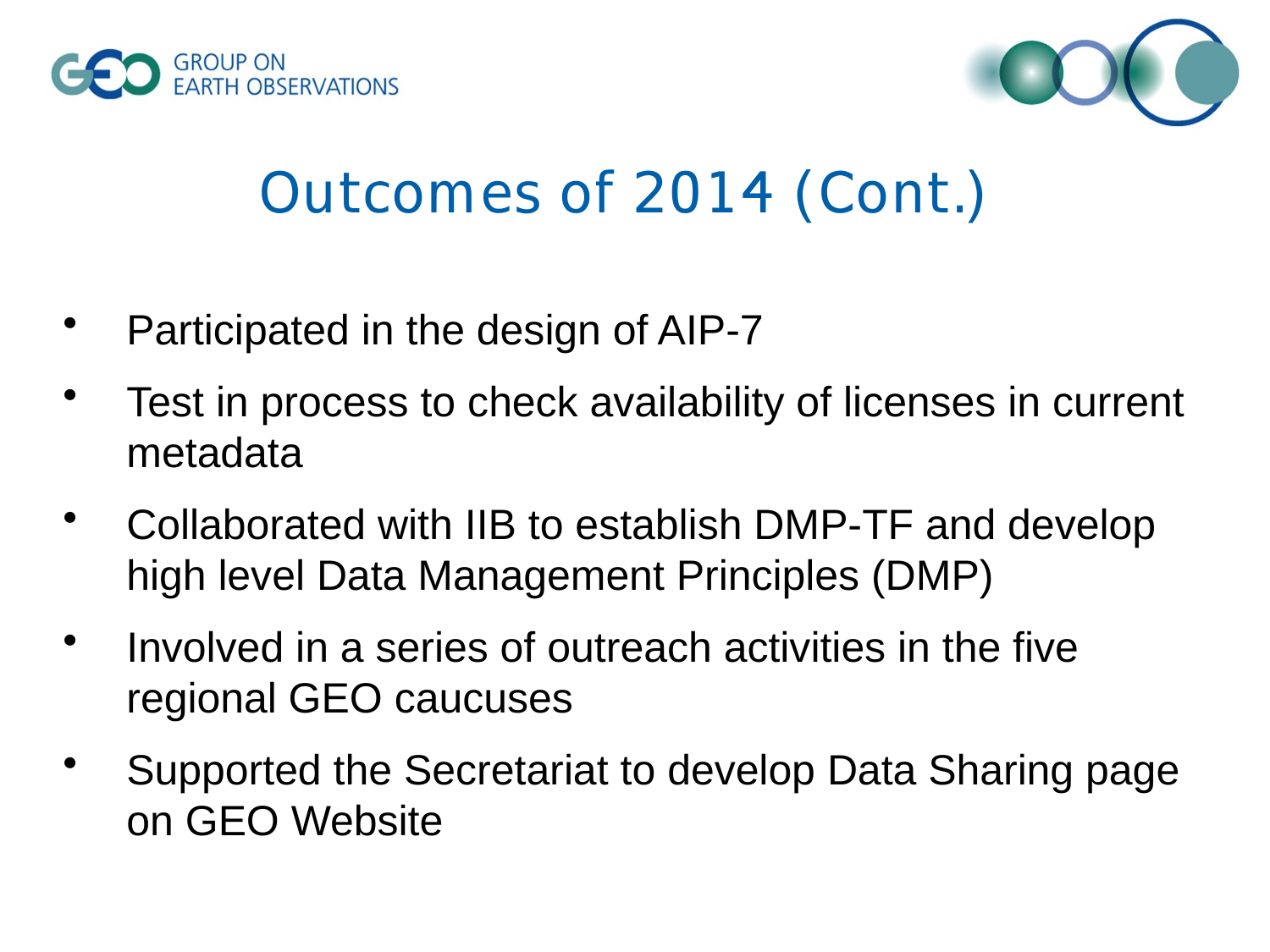

# Outcomes of 2014 (Cont.)
Participated in the design of AIP-7
Test in process to check availability of licenses in current metadata
Collaborated with IIB to establish DMP-TF and develop high level Data Management Principles (DMP)
Involved in a series of outreach activities in the five regional GEO caucuses
Supported the Secretariat to develop Data Sharing page on GEO Website